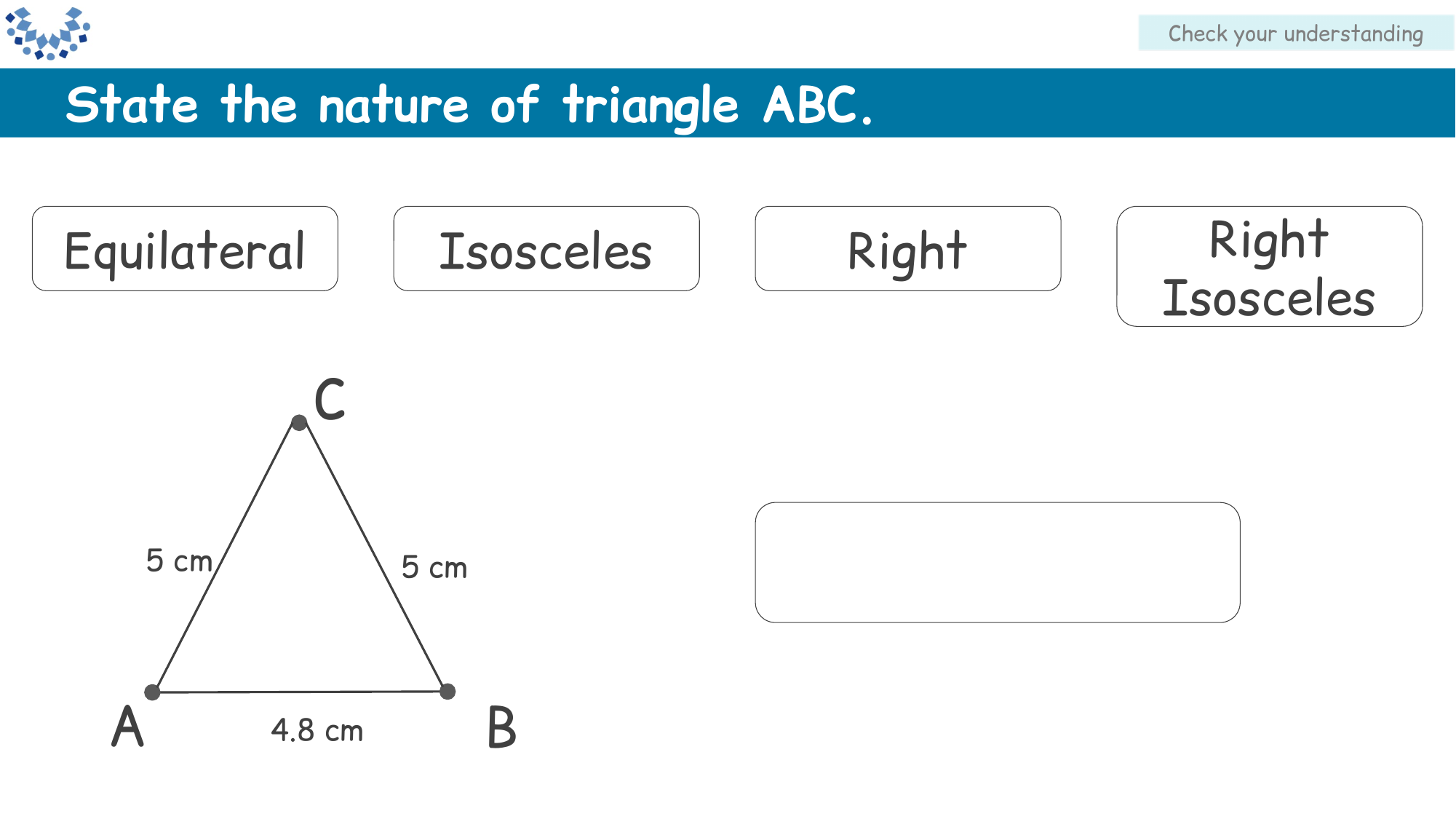

Check your understanding
State the nature of triangle ABC.
Equilateral
Isosceles
Right
Right Isosceles
C

Isosceles
5 cm
5 cm

A

B
4.8 cm